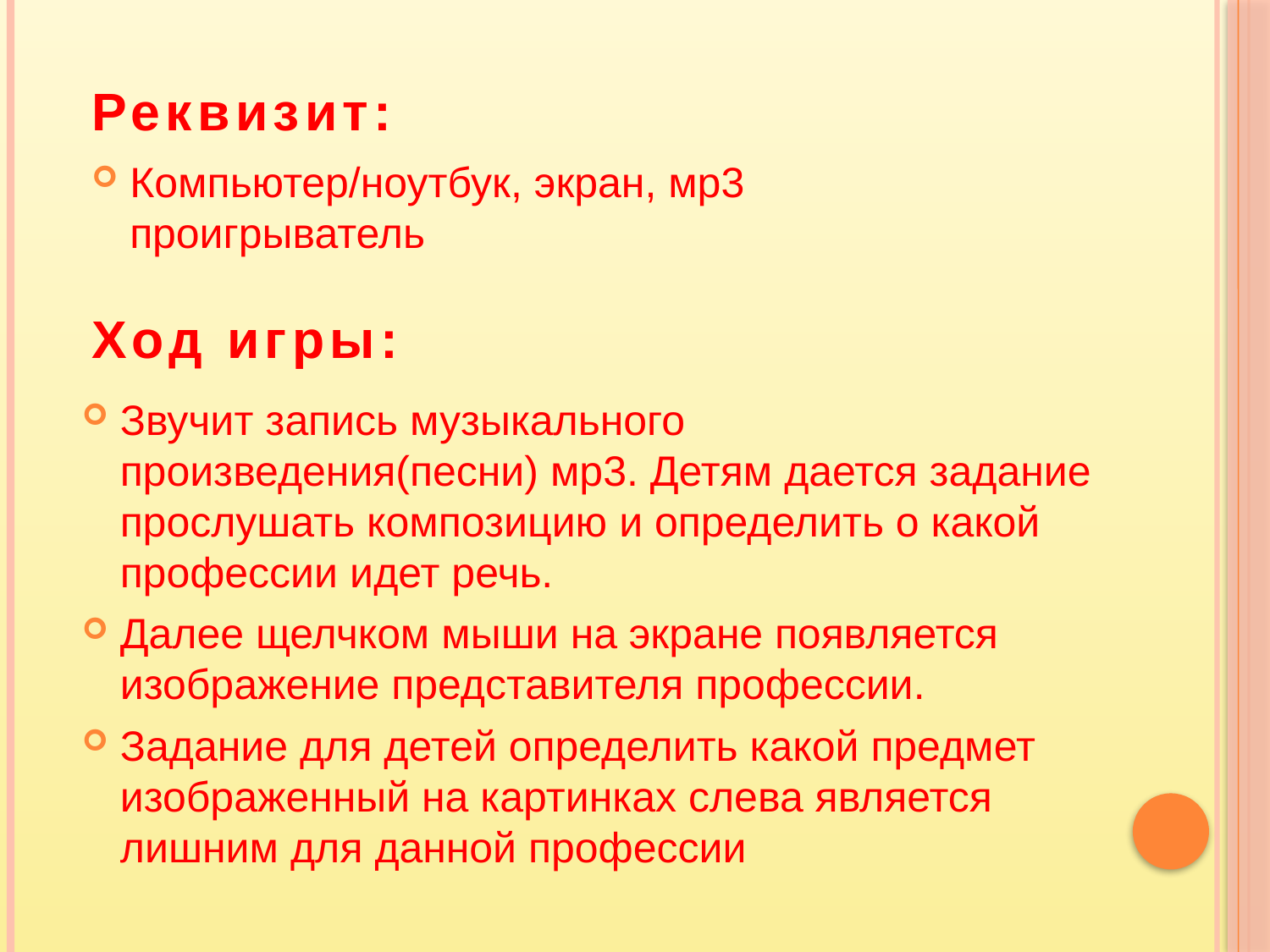

Реквизит:
Компьютер/ноутбук, экран, мр3 проигрыватель
# Ход игры:
Звучит запись музыкального произведения(песни) мр3. Детям дается задание прослушать композицию и определить о какой профессии идет речь.
Далее щелчком мыши на экране появляется изображение представителя профессии.
Задание для детей определить какой предмет изображенный на картинках слева является лишним для данной профессии